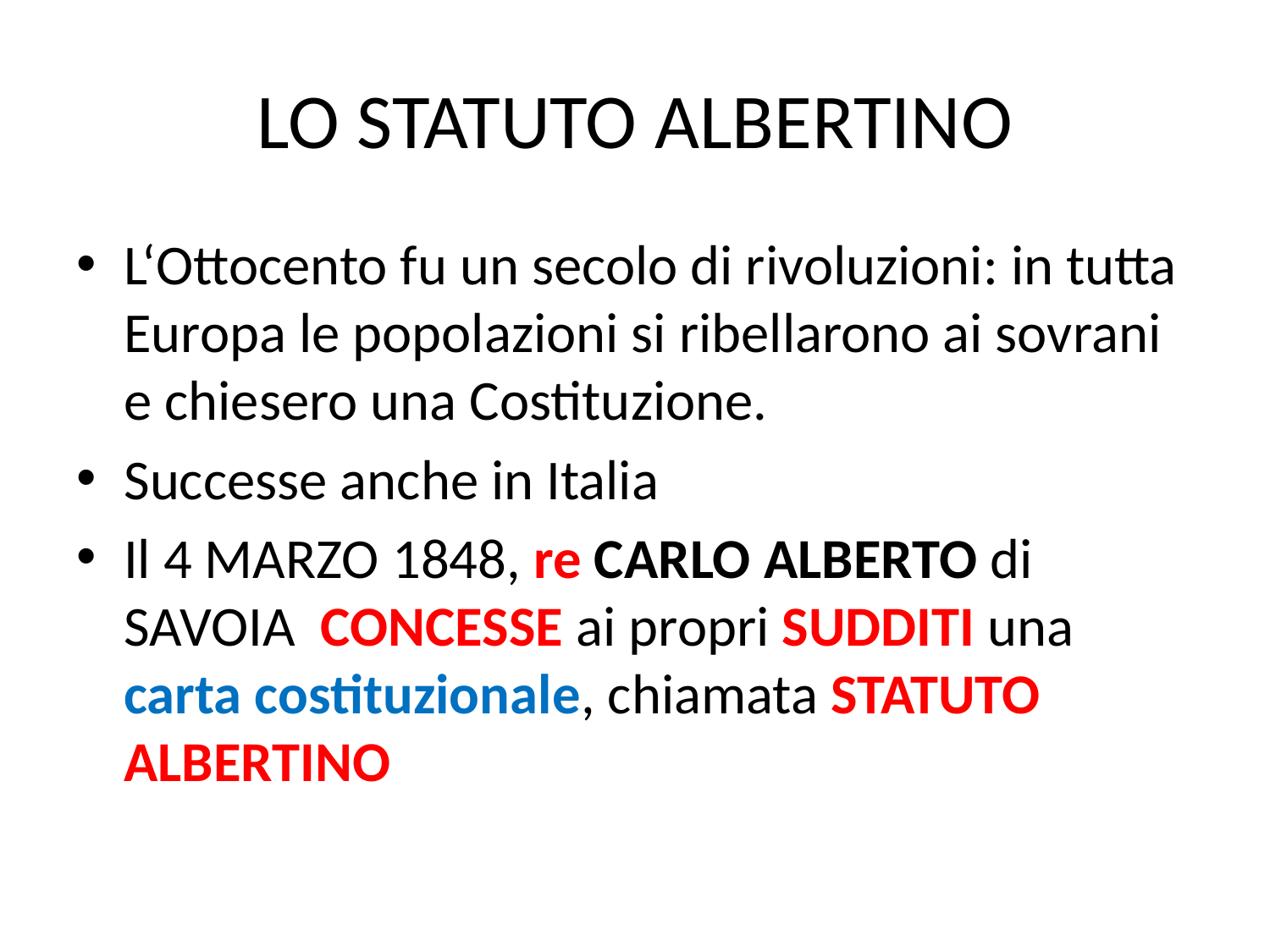

# LO STATUTO ALBERTINO
L‘Ottocento fu un secolo di rivoluzioni: in tutta Europa le popolazioni si ribellarono ai sovrani e chiesero una Costituzione.
Successe anche in Italia
Il 4 MARZO 1848, re CARLO ALBERTO di SAVOIA  CONCESSE ai propri SUDDITI una carta costituzionale, chiamata STATUTO ALBERTINO